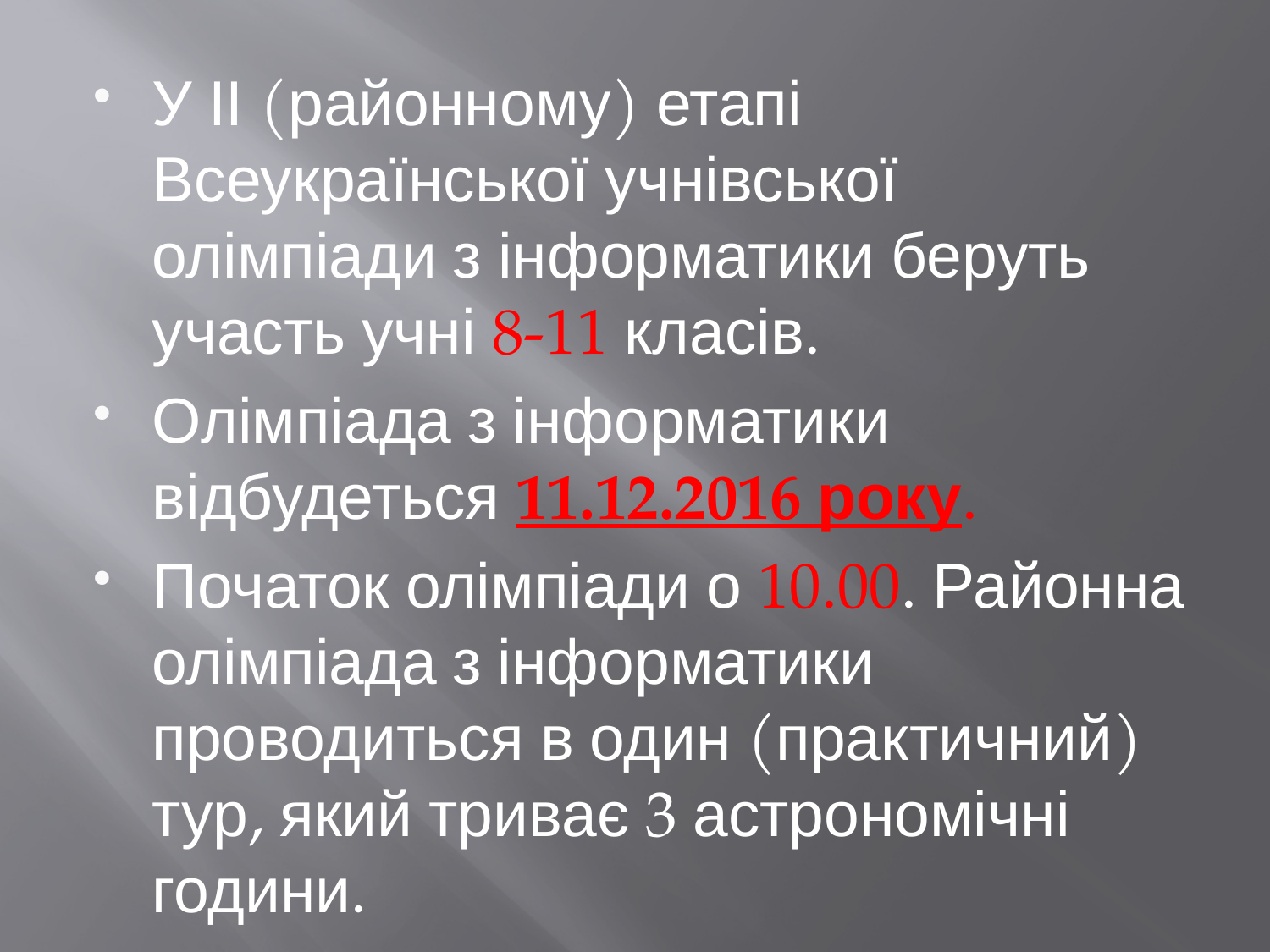

У ІІ (районному) етапі Всеукраїнської учнівської олімпіади з інформатики беруть участь учні 8-11 класів.
Олімпіада з інформатики відбудеться 11.12.2016 року.
Початок олімпіади о 10.00. Районна олімпіада з інформатики проводиться в один (практичний) тур, який триває 3 астрономічні години.